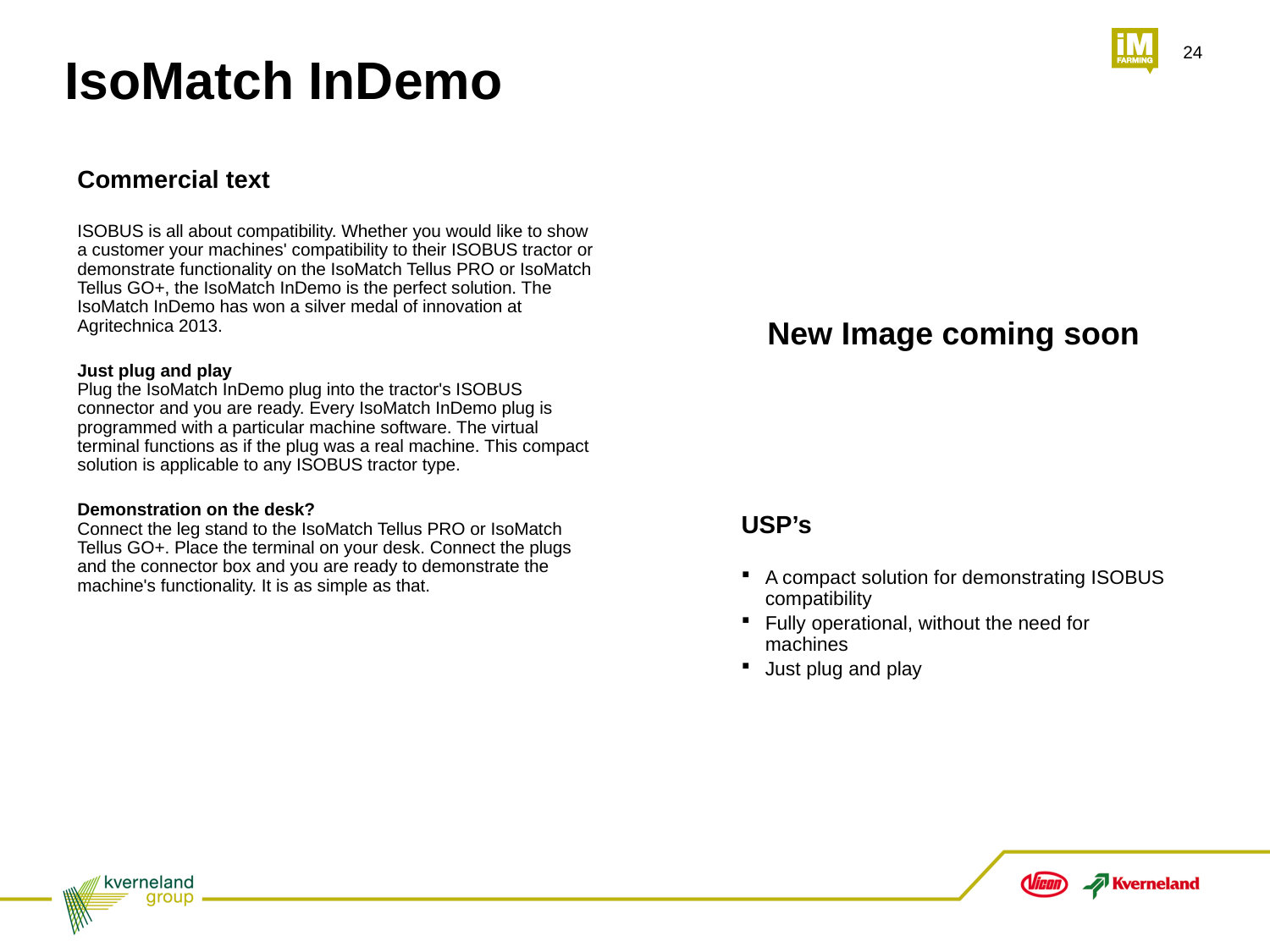

IsoMatch InDemo
Commercial text

ISOBUS is all about compatibility. Whether you would like to show a customer your machines' compatibility to their ISOBUS tractor or demonstrate functionality on the IsoMatch Tellus PRO or IsoMatch Tellus GO+, the IsoMatch InDemo is the perfect solution. The IsoMatch InDemo has won a silver medal of innovation at Agritechnica 2013.

Just plug and play
Plug the IsoMatch InDemo plug into the tractor's ISOBUS connector and you are ready. Every IsoMatch InDemo plug is programmed with a particular machine software. The virtual terminal functions as if the plug was a real machine. This compact solution is applicable to any ISOBUS tractor type.

Demonstration on the desk?
Connect the leg stand to the IsoMatch Tellus PRO or IsoMatch Tellus GO+. Place the terminal on your desk. Connect the plugs and the connector box and you are ready to demonstrate the machine's functionality. It is as simple as that.

New Image coming soon
USP’s

A compact solution for demonstrating ISOBUS compatibility
Fully operational, without the need for machines
Just plug and play